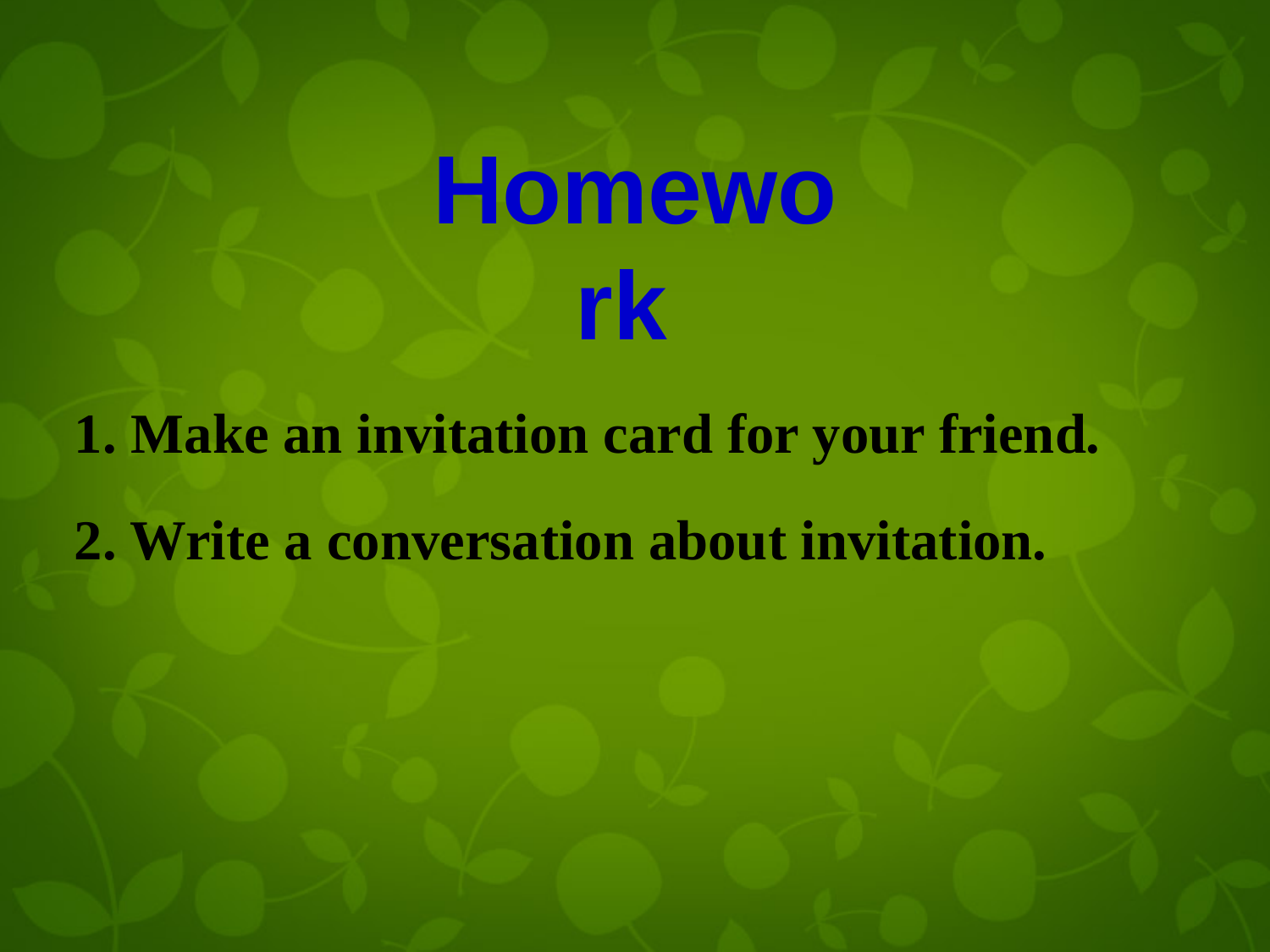

# Homework
1. Make an invitation card for your friend.
2. Write a conversation about invitation.